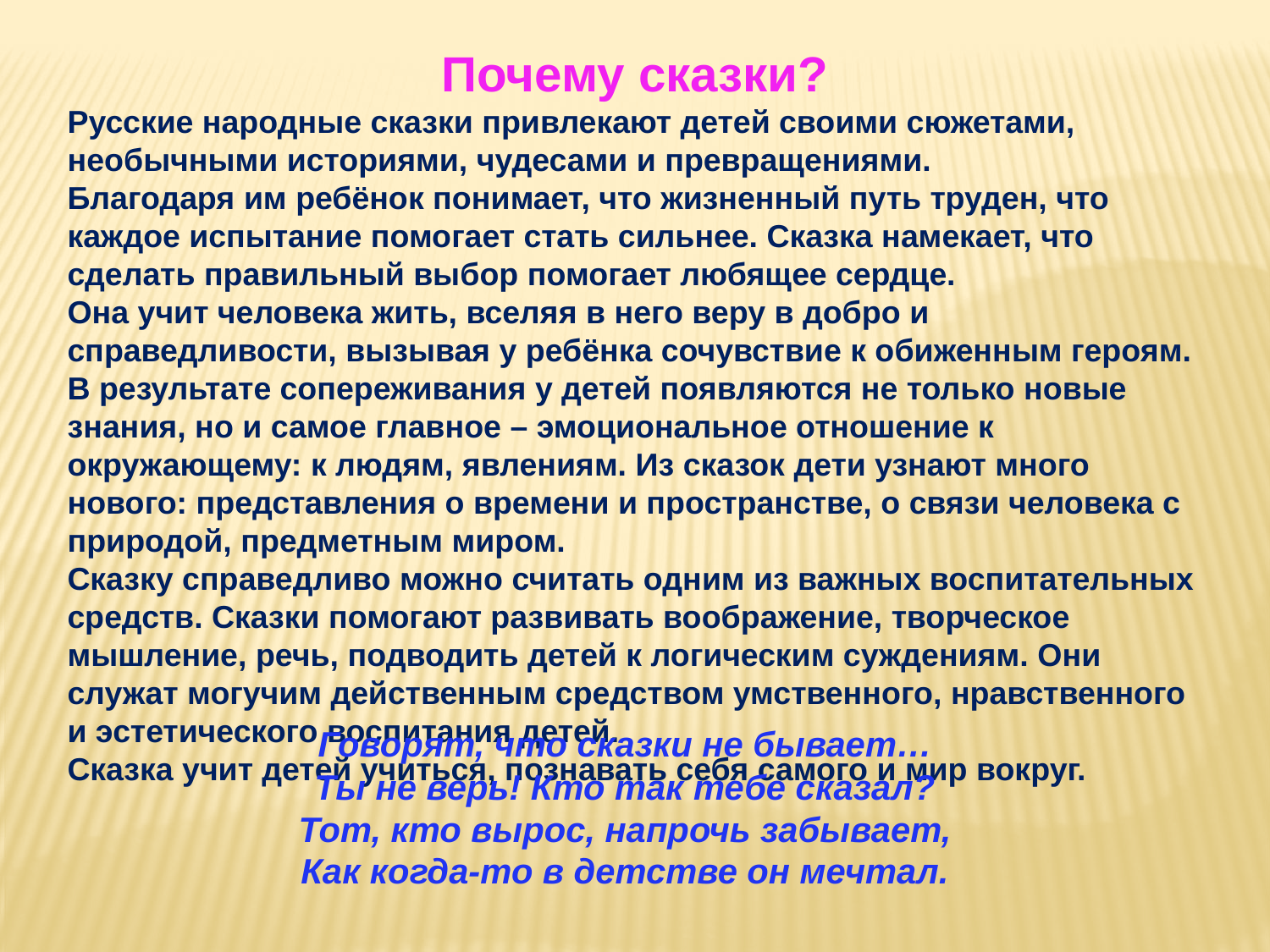

Почему сказки?
Русские народные сказки привлекают детей своими сюжетами, необычными историями, чудесами и превращениями.
Благодаря им ребёнок понимает, что жизненный путь труден, что каждое испытание помогает стать сильнее. Сказка намекает, что сделать правильный выбор помогает любящее сердце.
Она учит человека жить, вселяя в него веру в добро и справедливости, вызывая у ребёнка сочувствие к обиженным героям. В результате сопереживания у детей появляются не только новые знания, но и самое главное – эмоциональное отношение к окружающему: к людям, явлениям. Из сказок дети узнают много нового: представления о времени и пространстве, о связи человека с природой, предметным миром.
Сказку справедливо можно считать одним из важных воспитательных средств. Сказки помогают развивать воображение, творческое мышление, речь, подводить детей к логическим суждениям. Они служат могучим действенным средством умственного, нравственного и эстетического воспитания детей.
Сказка учит детей учиться, познавать себя самого и мир вокруг.
Говорят, что сказки не бывает…
Ты не верь! Кто так тебе сказал?
Тот, кто вырос, напрочь забывает,
Как когда-то в детстве он мечтал.